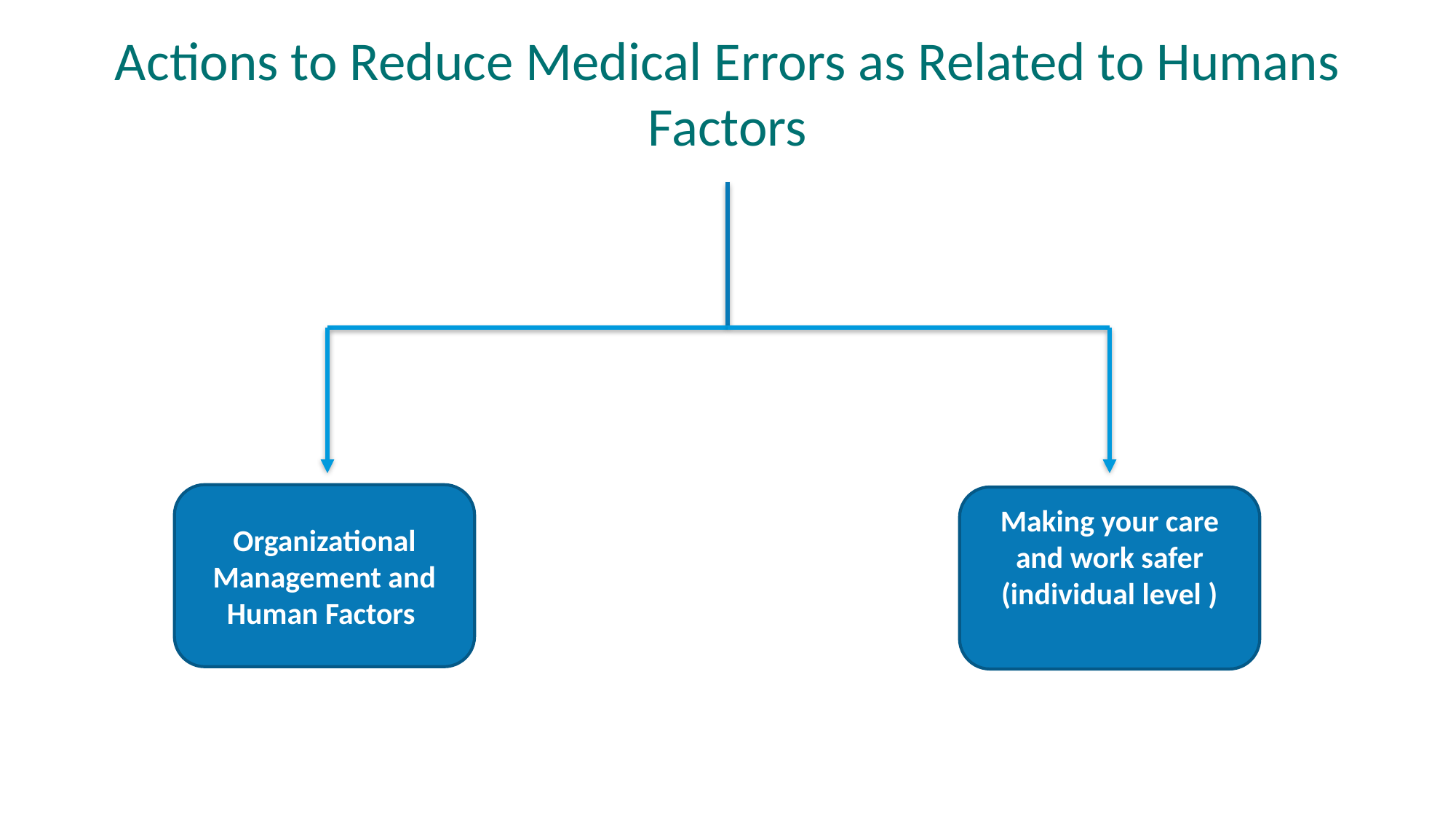

# Actions to Reduce Medical Errors as Related to Humans Factors

Organizational Management and Human Factors
Making your care and work safer (individual level )